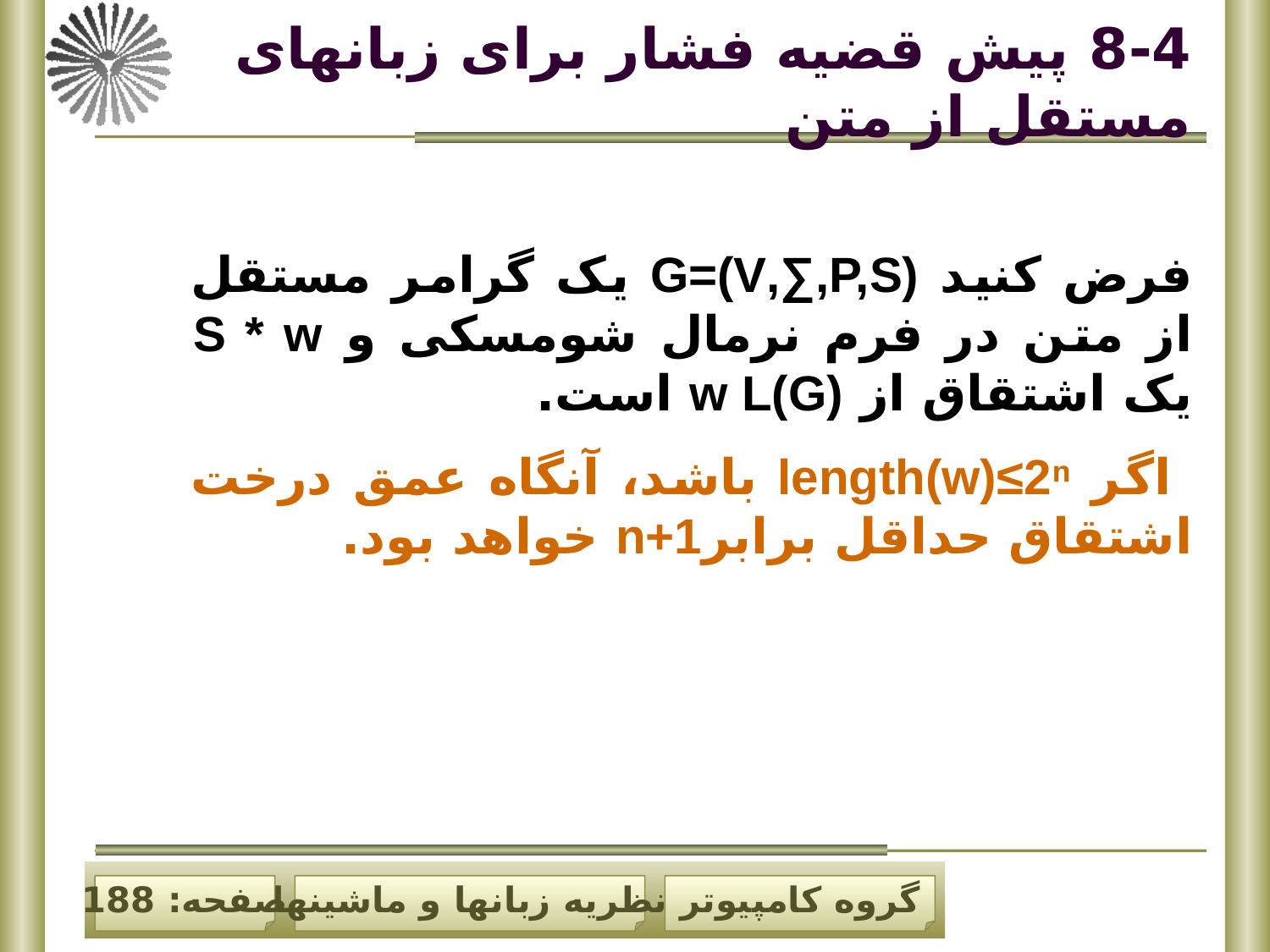

# 8-4 پیش قضیه فشار برای زبانهای مستقل از متن
فرض کنید G=(V,∑,P,S) یک گرامر مستقل از متن در فرم نرمال شومسکی و S * w یک اشتقاق از w L(G) است.
 اگر length(w)≤2ⁿ باشد، آنگاه عمق درخت اشتقاق حداقل برابرn+1 خواهد بود.